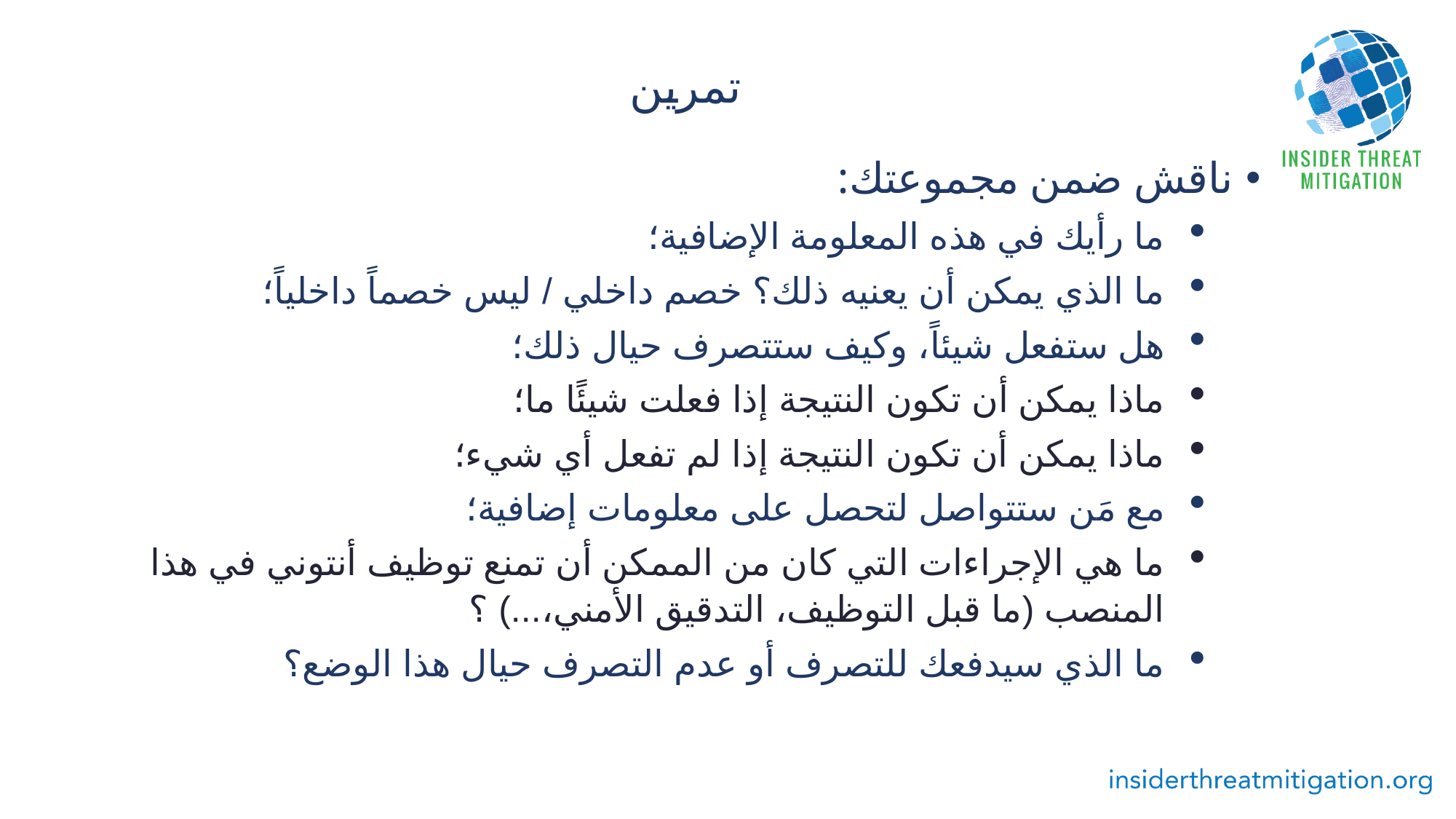

# تمرين
ناقش ضمن مجموعتك:
ما رأيك في هذه المعلومة الإضافية؛
ما الذي يمكن أن يعنيه ذلك؟ خصم داخلي / ليس خصماً داخلياً؛
هل ستفعل شيئاً، وكيف ستتصرف حيال ذلك؛
ماذا يمكن أن تكون النتيجة إذا فعلت شيئًا ما؛
ماذا يمكن أن تكون النتيجة إذا لم تفعل أي شيء؛
مع مَن ستتواصل لتحصل على معلومات إضافية؛
ما هي الإجراءات التي كان من الممكن أن تمنع توظيف أنتوني في هذا المنصب (ما قبل التوظيف، التدقيق الأمني،...) ؟
ما الذي سيدفعك للتصرف أو عدم التصرف حيال هذا الوضع؟